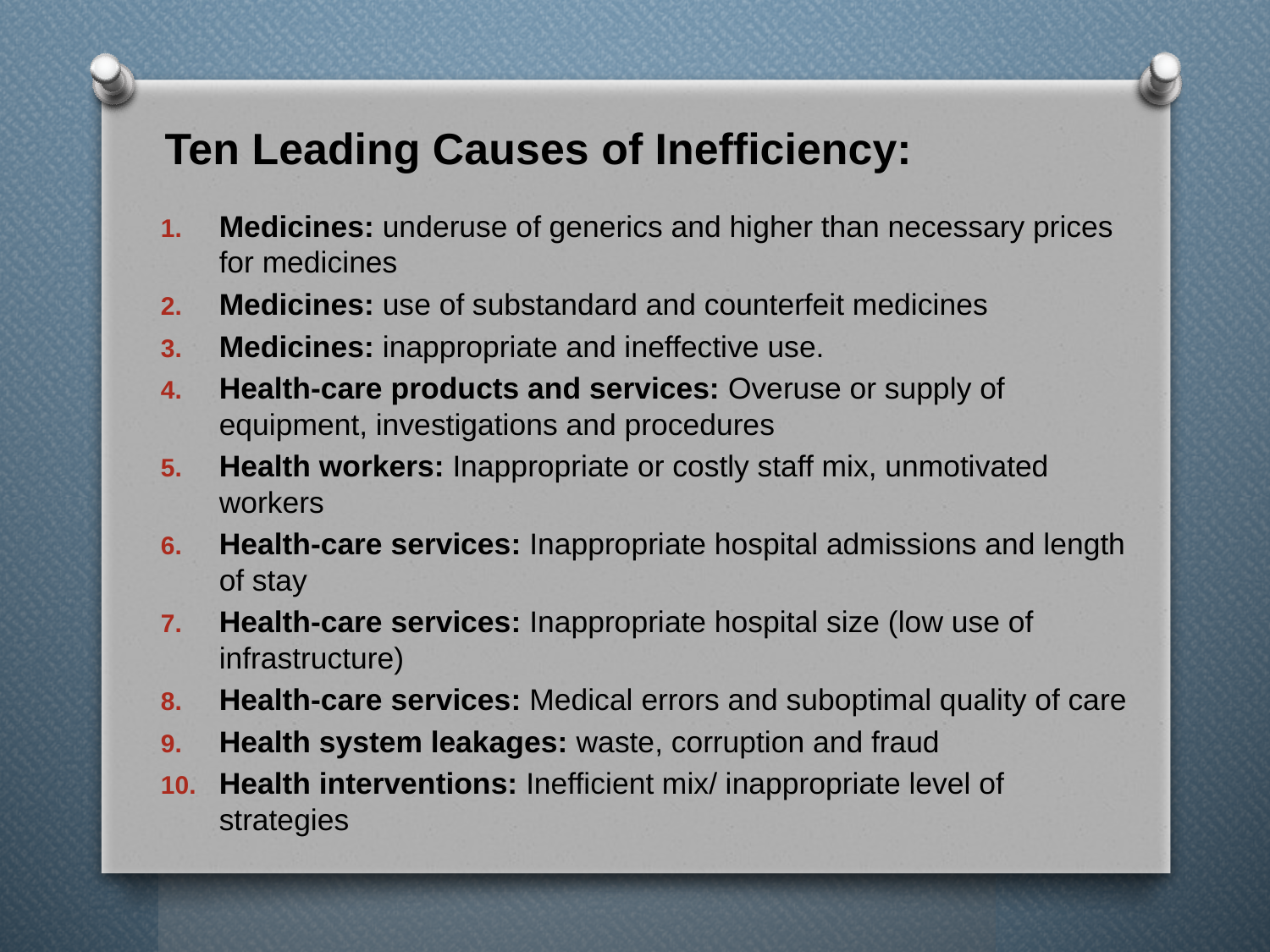

# Ten Leading Causes of Inefficiency:
Medicines: underuse of generics and higher than necessary prices for medicines
Medicines: use of substandard and counterfeit medicines
Medicines: inappropriate and ineffective use.
Health-care products and services: Overuse or supply of equipment, investigations and procedures
Health workers: Inappropriate or costly staff mix, unmotivated workers
Health-care services: Inappropriate hospital admissions and length of stay
Health-care services: Inappropriate hospital size (low use of infrastructure)
Health-care services: Medical errors and suboptimal quality of care
Health system leakages: waste, corruption and fraud
Health interventions: Inefficient mix/ inappropriate level of strategies